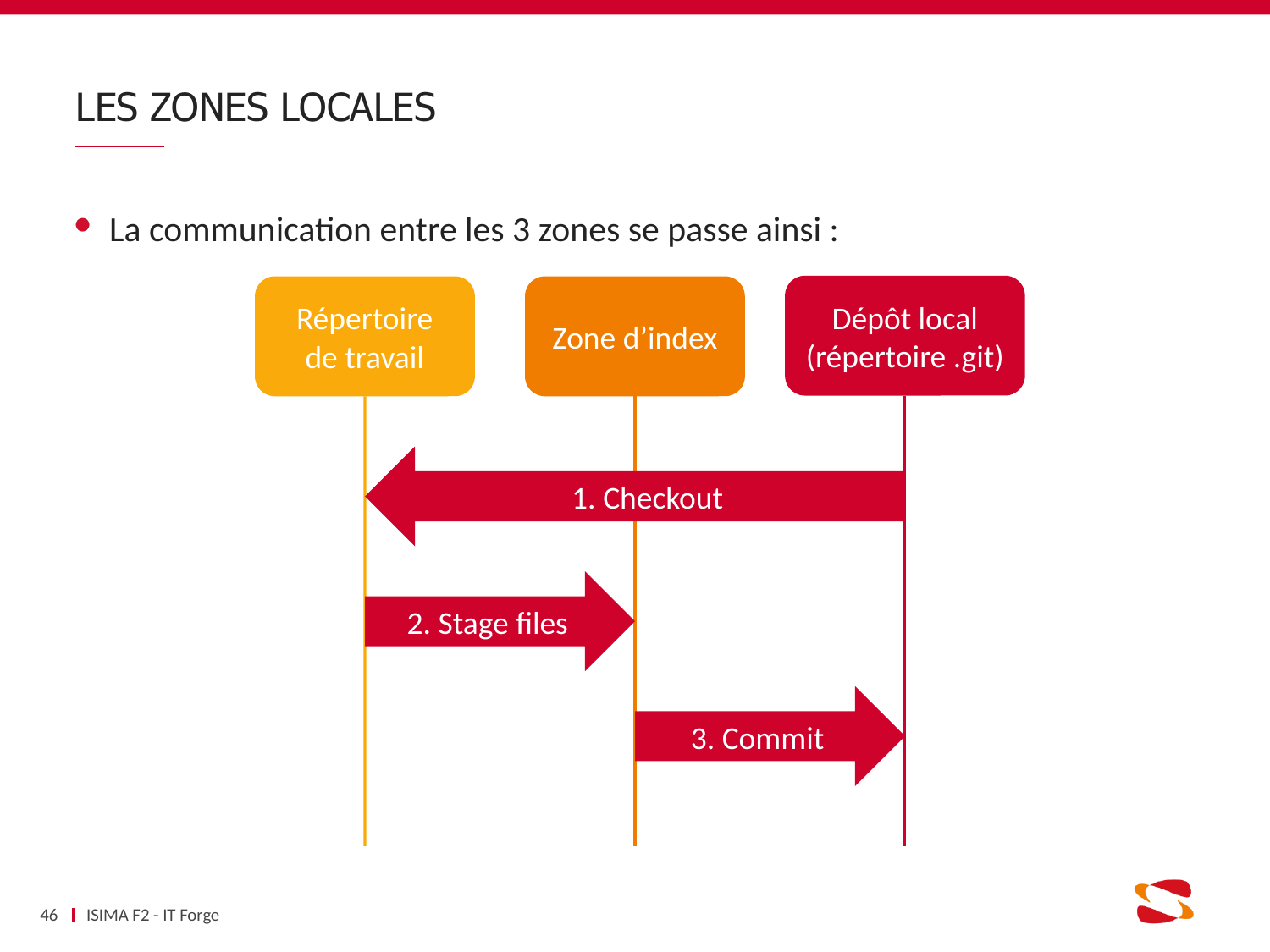

# Les zones locales
La communication entre les 3 zones se passe ainsi :

Dépôt local (répertoire .git)
Répertoire
de travail
Zone d’index
1. Checkout
2. Stage files
3. Commit
46
ISIMA F2 - IT Forge